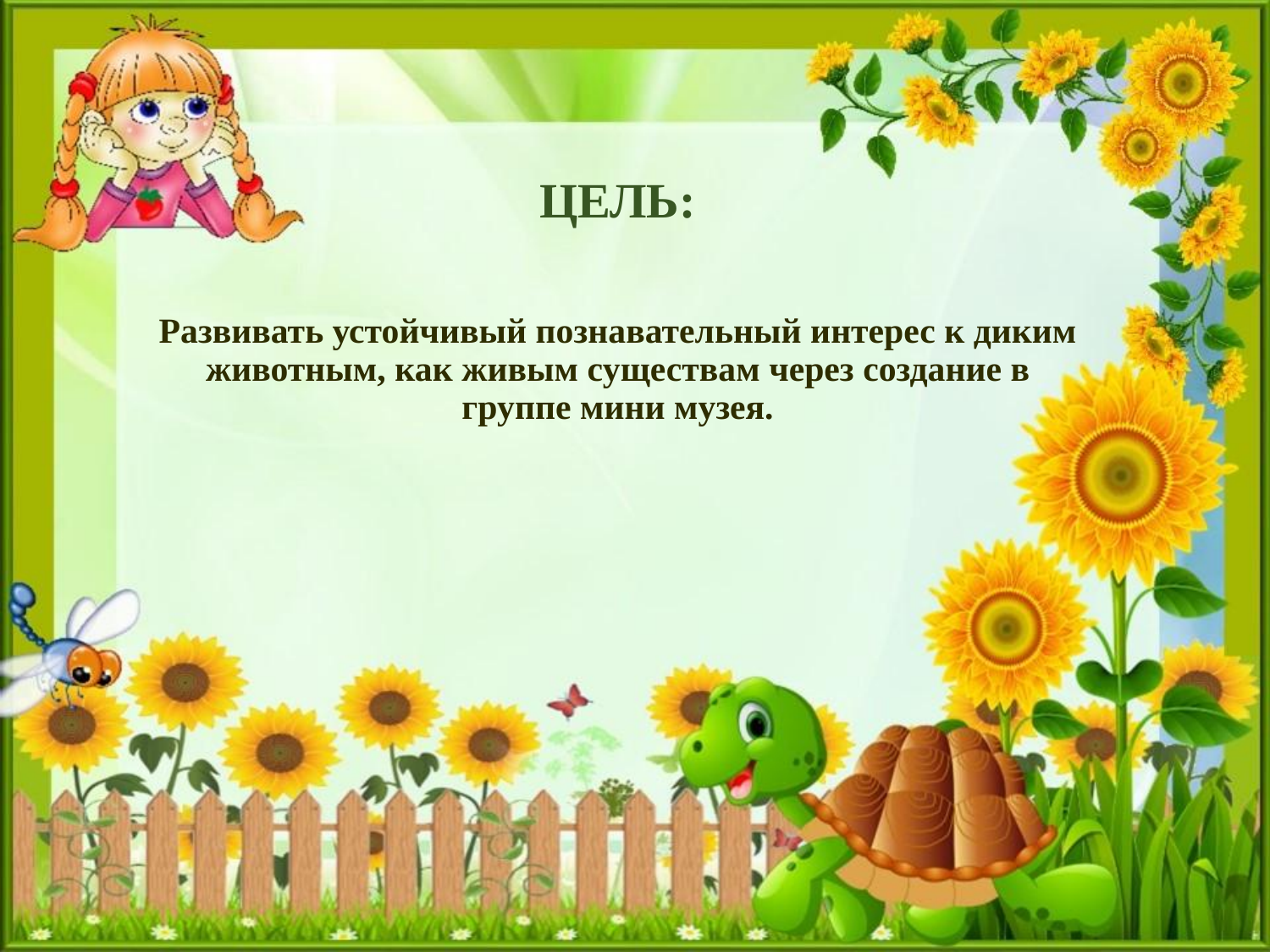

# ЦЕЛЬ:
Развивать устойчивый познавательный интерес к диким животным, как живым существам через создание в группе мини музея.